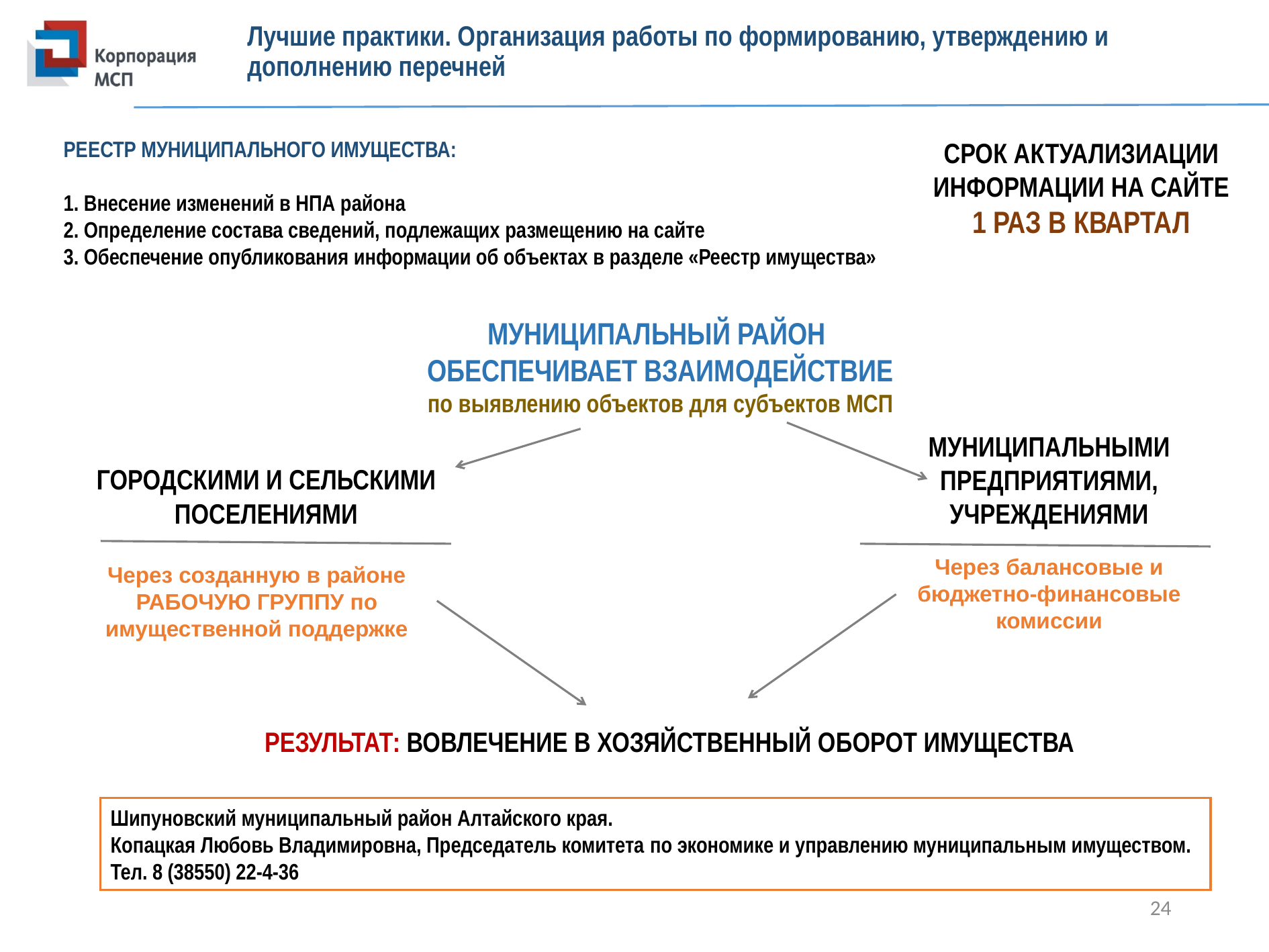

Лучшие практики. Организация работы по формированию, утверждению и дополнению перечней
РЕЕСТР МУНИЦИПАЛЬНОГО ИМУЩЕСТВА:

1. Внесение изменений в НПА района
2. Определение состава сведений, подлежащих размещению на сайте
3. Обеспечение опубликования информации об объектах в разделе «Реестр имущества»
СРОК АКТУАЛИЗИАЦИИ ИНФОРМАЦИИ НА САЙТЕ
1 РАЗ В КВАРТАЛ
МУНИЦИПАЛЬНЫЙ РАЙОН
ОБЕСПЕЧИВАЕТ ВЗАИМОДЕЙСТВИЕ
по выявлению объектов для субъектов МСП
МУНИЦИПАЛЬНЫМИ ПРЕДПРИЯТИЯМИ, УЧРЕЖДЕНИЯМИ
ГОРОДСКИМИ И СЕЛЬСКИМИ ПОСЕЛЕНИЯМИ
Через балансовые и бюджетно-финансовые комиссии
Через созданную в районе РАБОЧУЮ ГРУППУ по имущественной поддержке
РЕЗУЛЬТАТ: ВОВЛЕЧЕНИЕ В ХОЗЯЙСТВЕННЫЙ ОБОРОТ ИМУЩЕСТВА
Шипуновский муниципальный район Алтайского края.
Копацкая Любовь Владимировна, Председатель комитета по экономике и управлению муниципальным имуществом. Тел. 8 (38550) 22-4-36
24